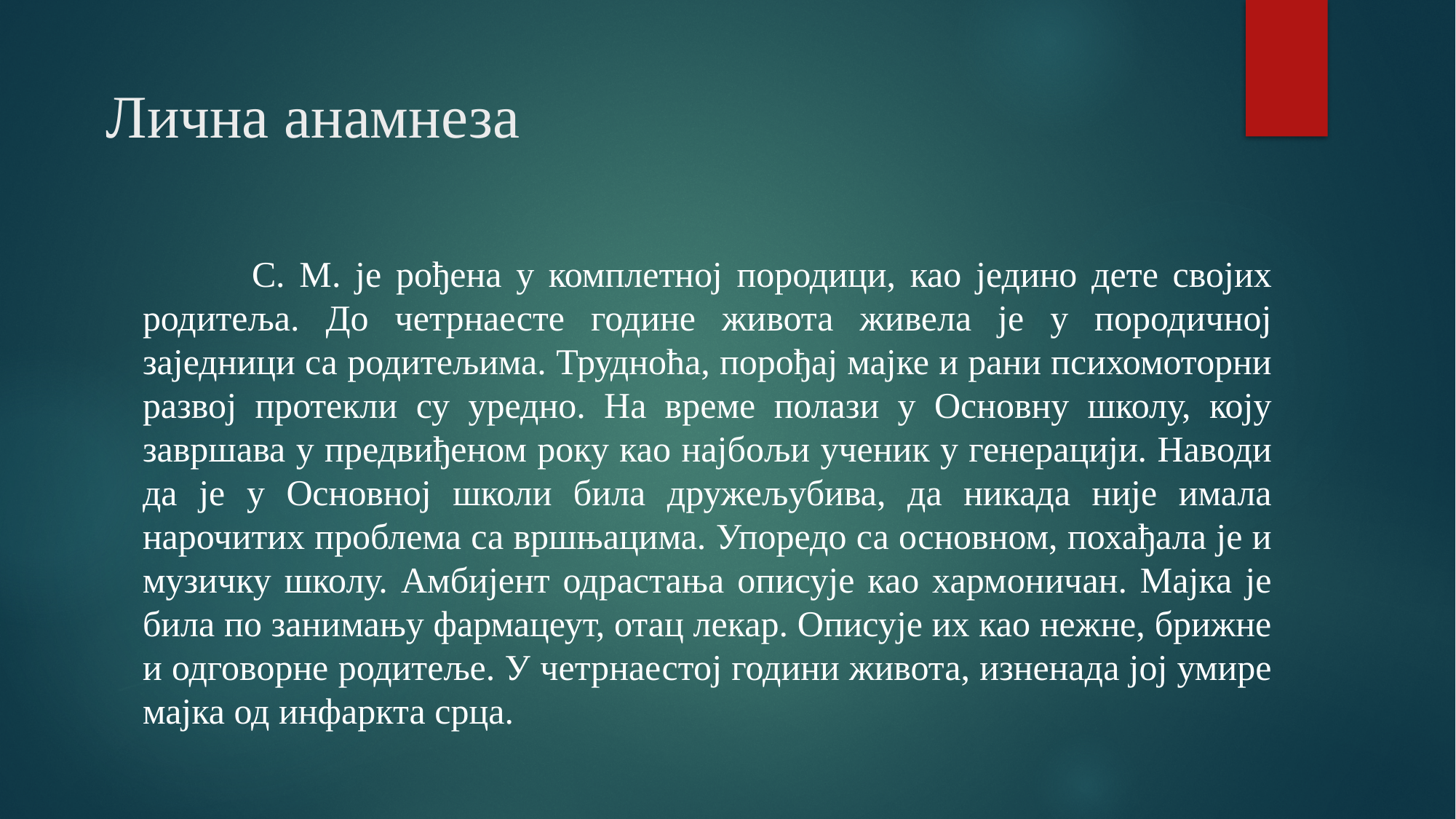

Лична анамнеза
	С. М. је рођена у комплетној породици, као једино дете својих родитеља. До четрнаесте године живота живела је у породичној заједници са родитељима. Трудноћа, порођај мајке и рани психомоторни развој протекли су уредно. На време полази у Основну школу, коју завршава у предвиђеном року као најбољи ученик у генерацији. Наводи да је у Основној школи била дружељубива, да никада није имала нарочитих проблема са вршњацима. Упоредо са основном, похађала је и музичку школу. Амбијент одрастања описује као хармоничан. Мајка је била по занимању фармацеут, отац лекар. Описује их као нежне, брижне и одговорне родитеље. У четрнаестој години живота, изненада јој умире мајка од инфаркта срца.